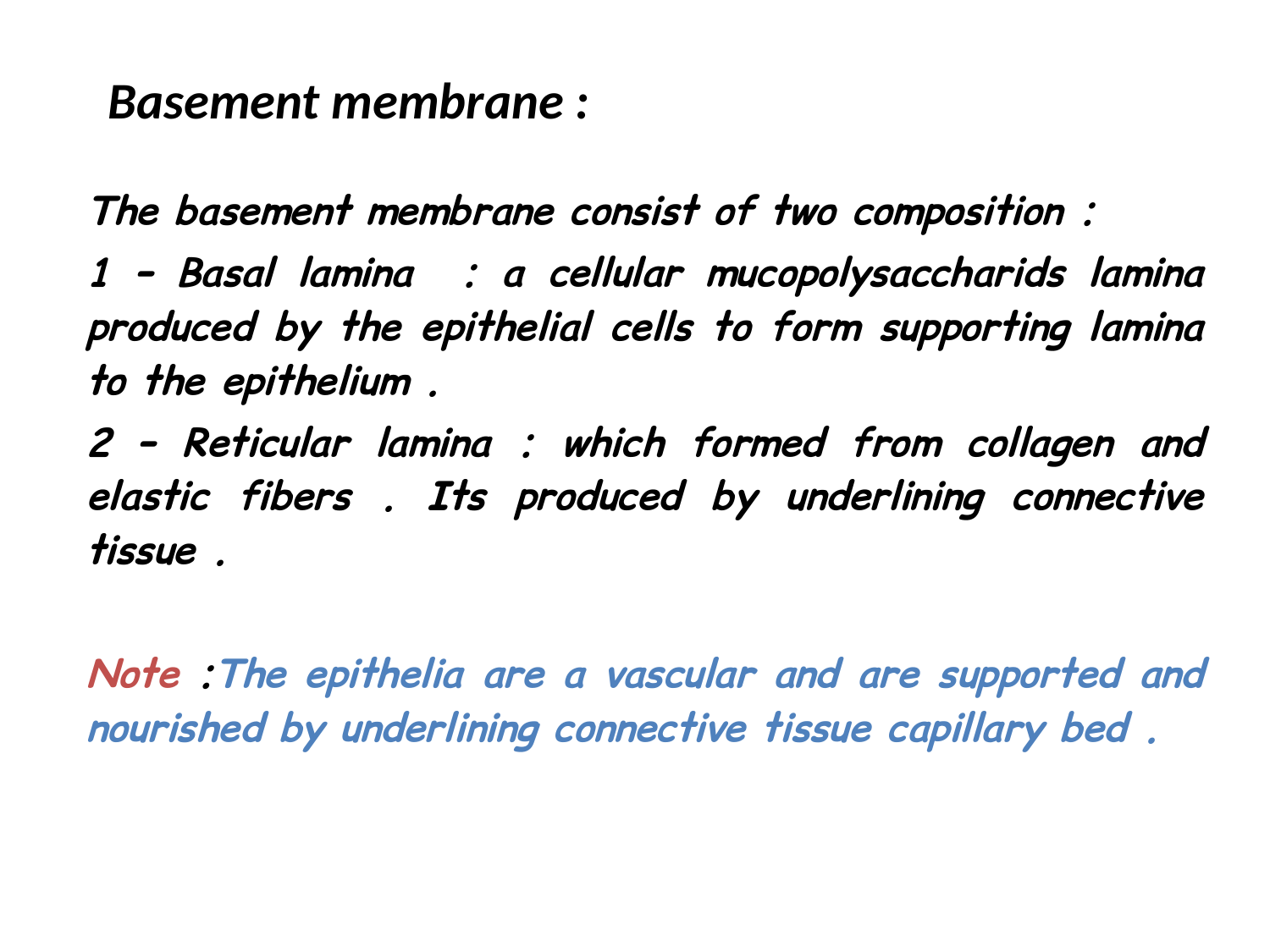

# Basement membrane :

The basement membrane consist of two composition :
1 – Basal lamina  : a cellular mucopolysaccharids lamina produced by the epithelial cells to form supporting lamina to the epithelium .
2 – Reticular lamina : which formed from collagen and elastic fibers . Its produced by underlining connective tissue .

Note :The epithelia are a vascular and are supported and nourished by underlining connective tissue capillary bed .